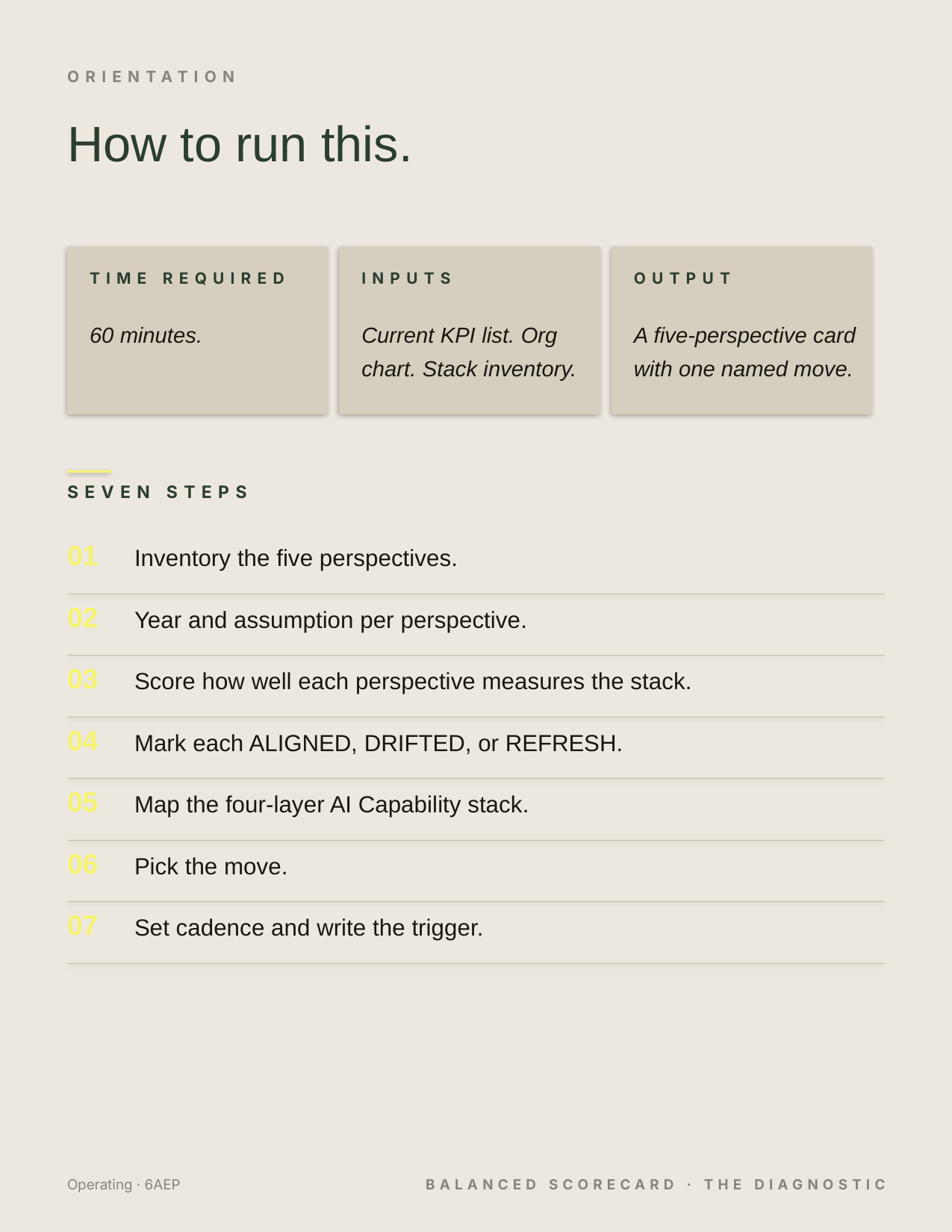

ORIENTATION
How to run this.

TIME REQUIRED
INPUTS
OUTPUT
60 minutes.
Current KPI list. Org chart. Stack inventory.
A five-perspective card with one named move.

SEVEN STEPS
01
Inventory the five perspectives.
02
Year and assumption per perspective.
03
Score how well each perspective measures the stack.
04
Mark each ALIGNED, DRIFTED, or REFRESH.
05
Map the four-layer AI Capability stack.
06
Pick the move.
07
Set cadence and write the trigger.
Operating · 6AEP
BALANCED SCORECARD · THE DIAGNOSTIC